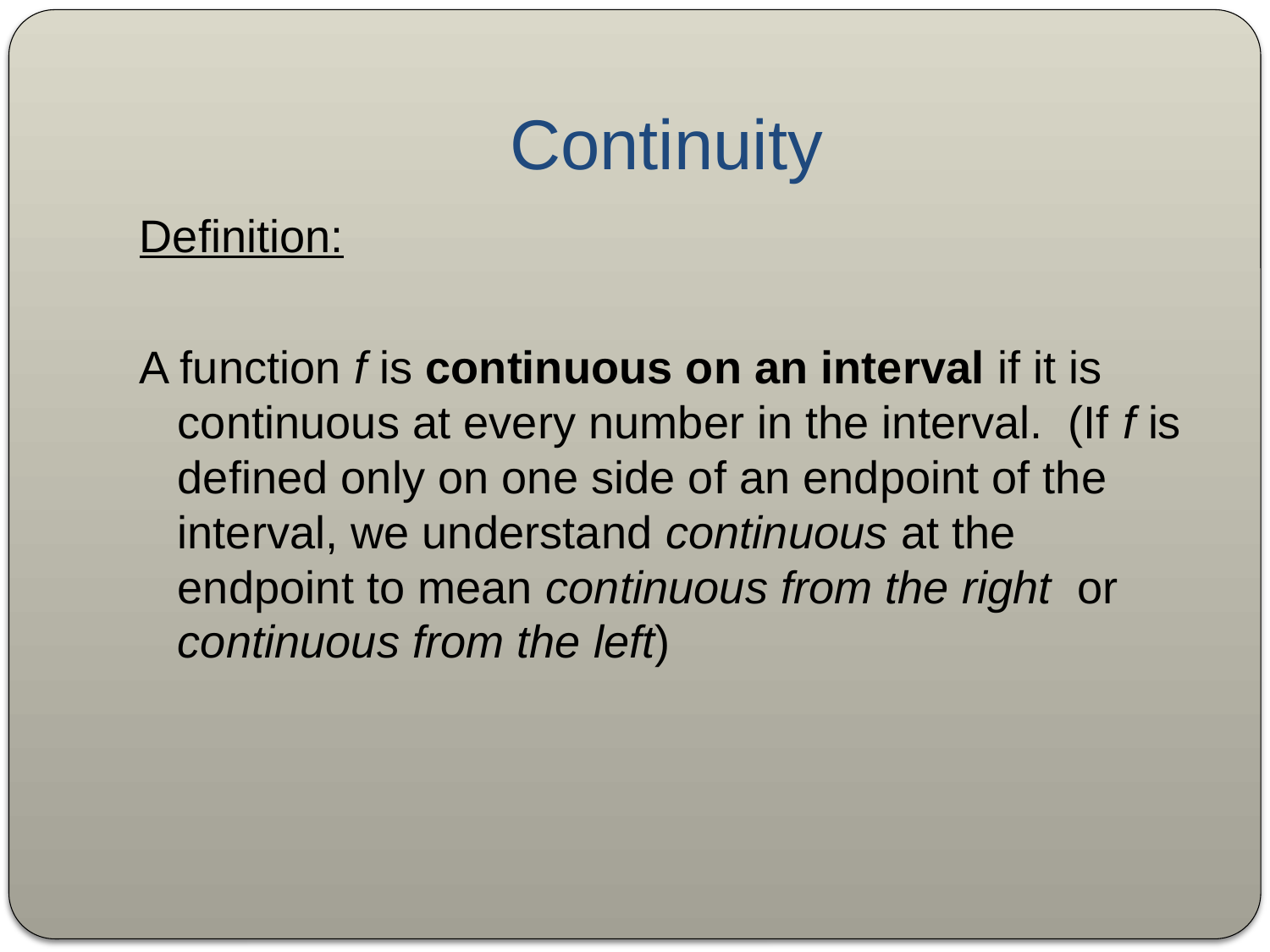

# Continuity
Definition:

A function f is continuous on an interval if it is continuous at every number in the interval.  (If f is defined only on one side of an endpoint of the interval, we understand continuous at the endpoint to mean continuous from the right  or continuous from the left)